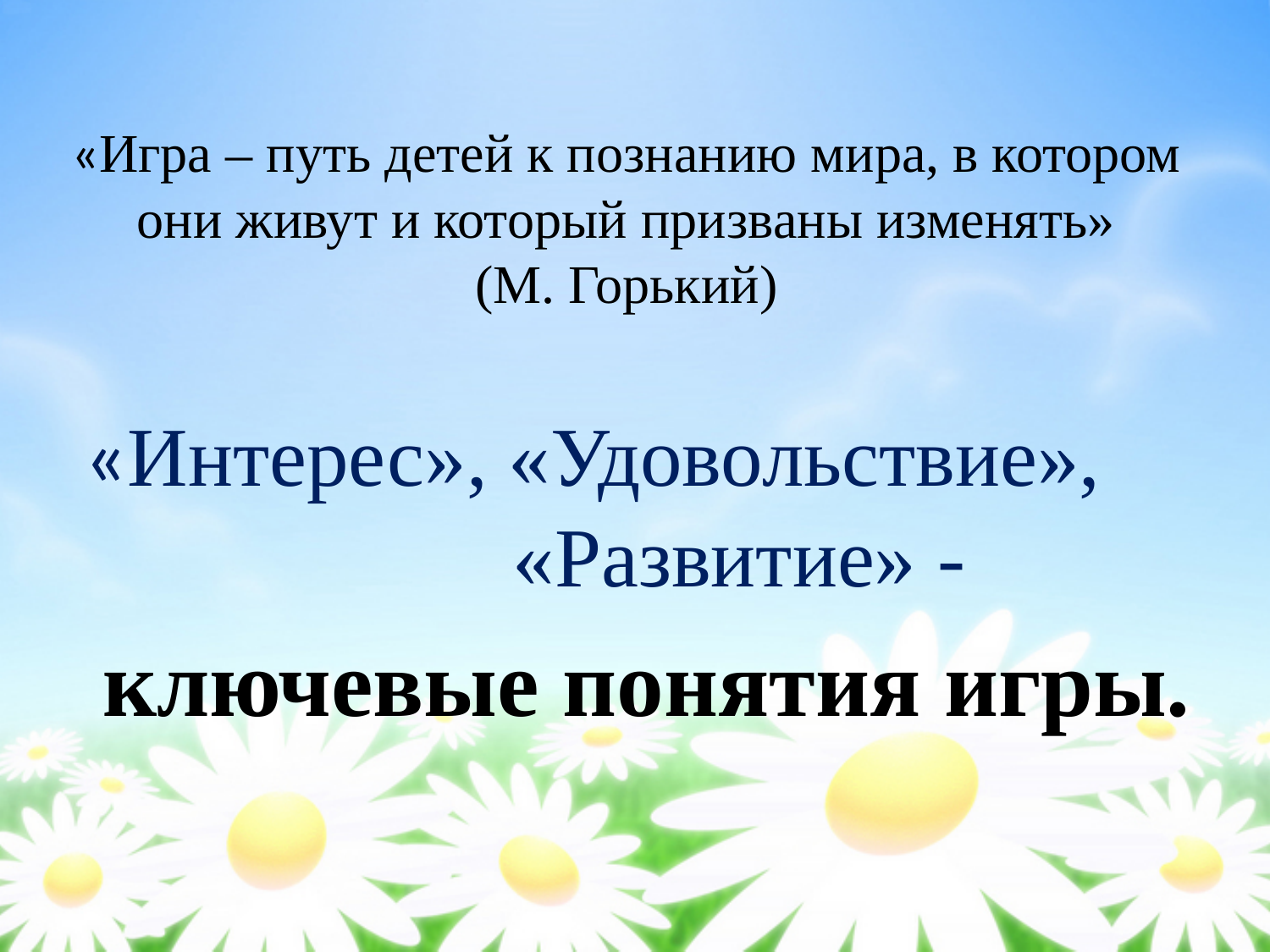

# «Игра – путь детей к познанию мира, в котором они живут и который призваны изменять» (М. Горький)
«Интерес», «Удовольствие»,                «Развитие» -
 ключевые понятия игры.